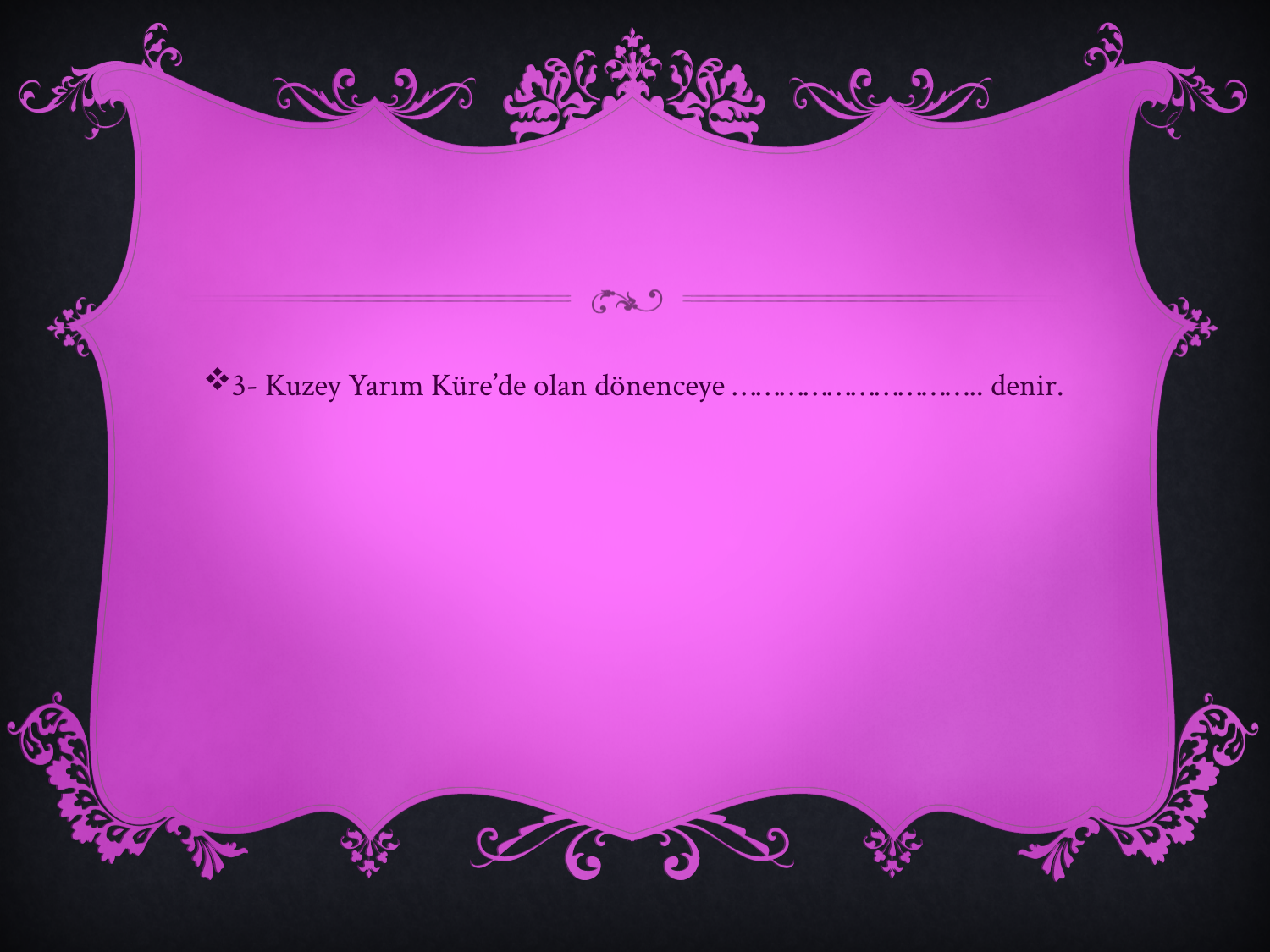

#
3- Kuzey Yarım Küre’de olan dönenceye ………………………….. denir.